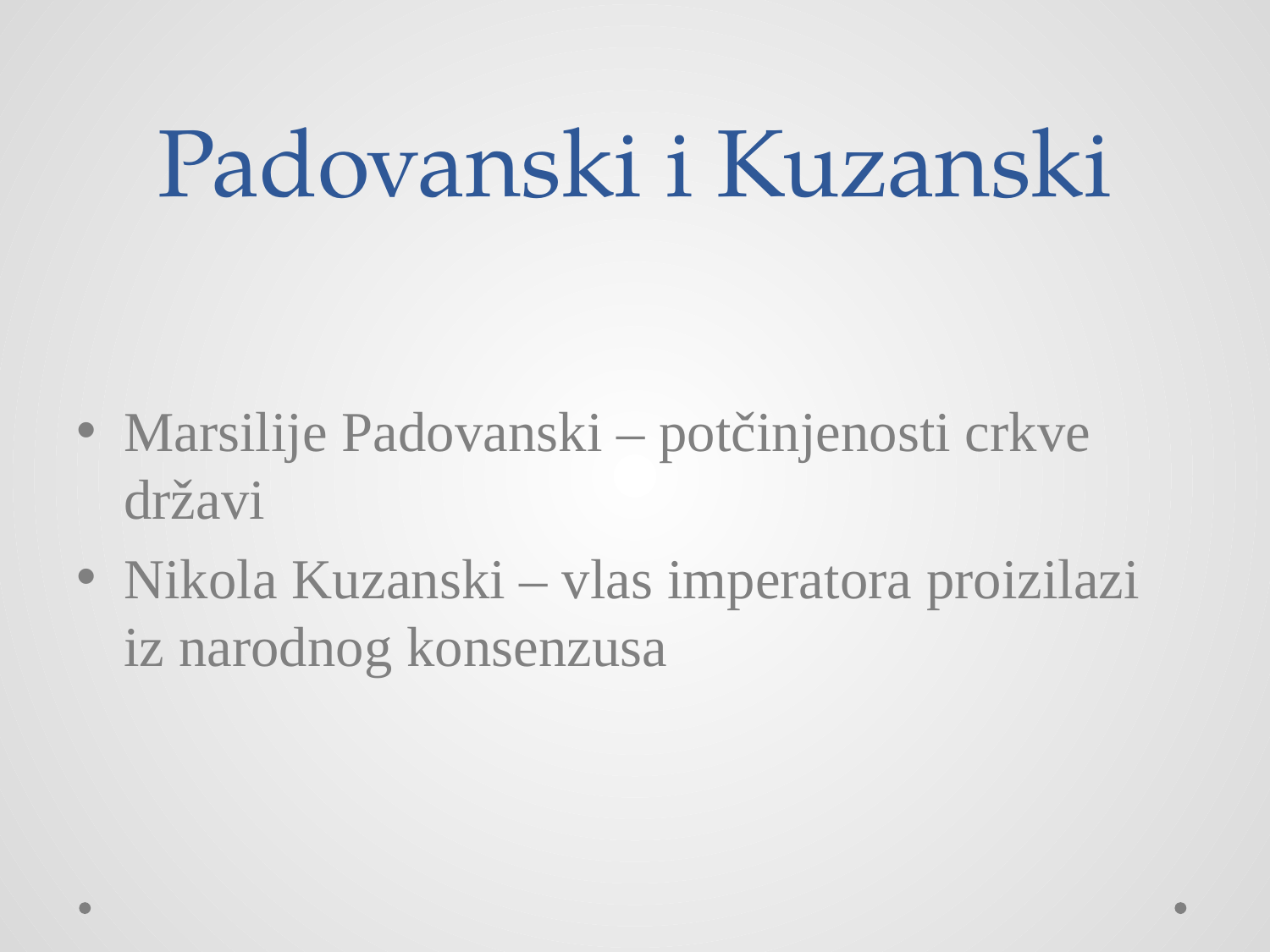

# Padovanski i Kuzanski
Marsilije Padovanski – potčinjenosti crkve državi
Nikola Kuzanski – vlas imperatora proizilazi iz narodnog konsenzusa